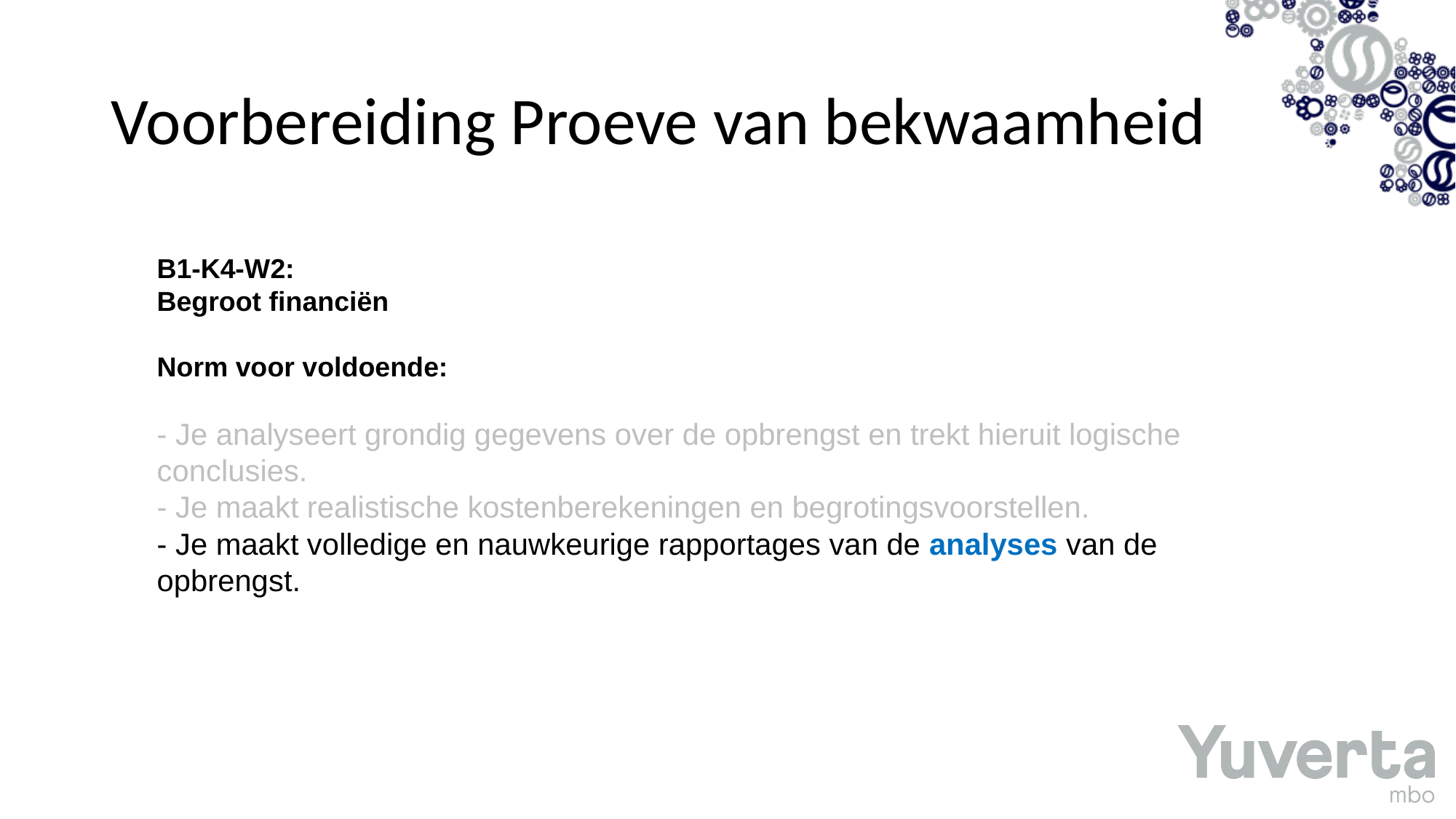

# Voorbereiding Proeve van bekwaamheid
B1-K4-W2:
Begroot financiën

Norm voor voldoende:

- Je analyseert grondig gegevens over de opbrengst en trekt hieruit logische conclusies.
- Je maakt realistische kostenberekeningen en begrotingsvoorstellen.
- Je maakt volledige en nauwkeurige rapportages van de analyses van de opbrengst.